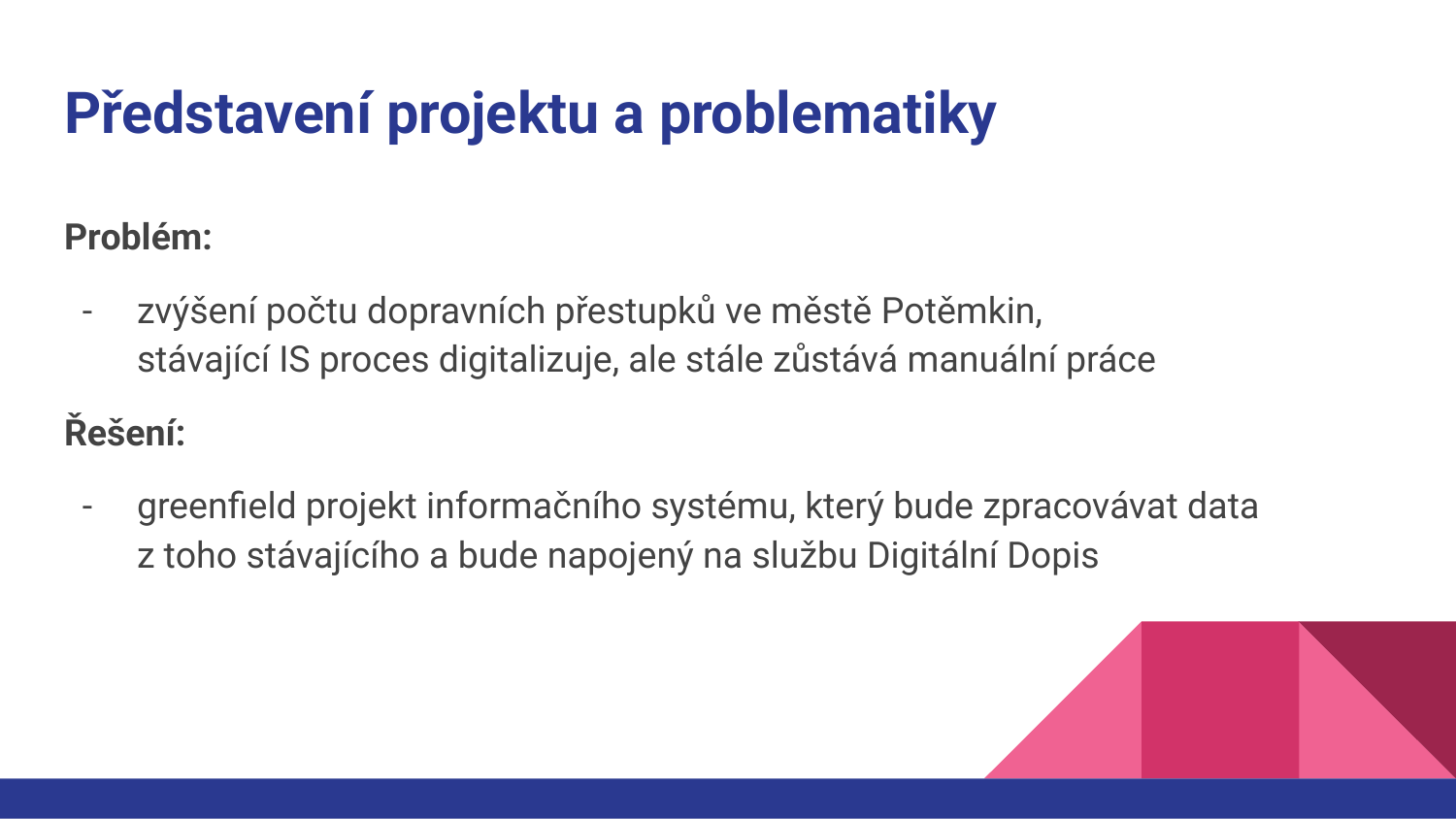

# Představení projektu a problematiky
Problém:
zvýšení počtu dopravních přestupků ve městě Potěmkin,
stávající IS proces digitalizuje, ale stále zůstává manuální práce
Řešení:
greenfield projekt informačního systému, který bude zpracovávat data
z toho stávajícího a bude napojený na službu Digitální Dopis